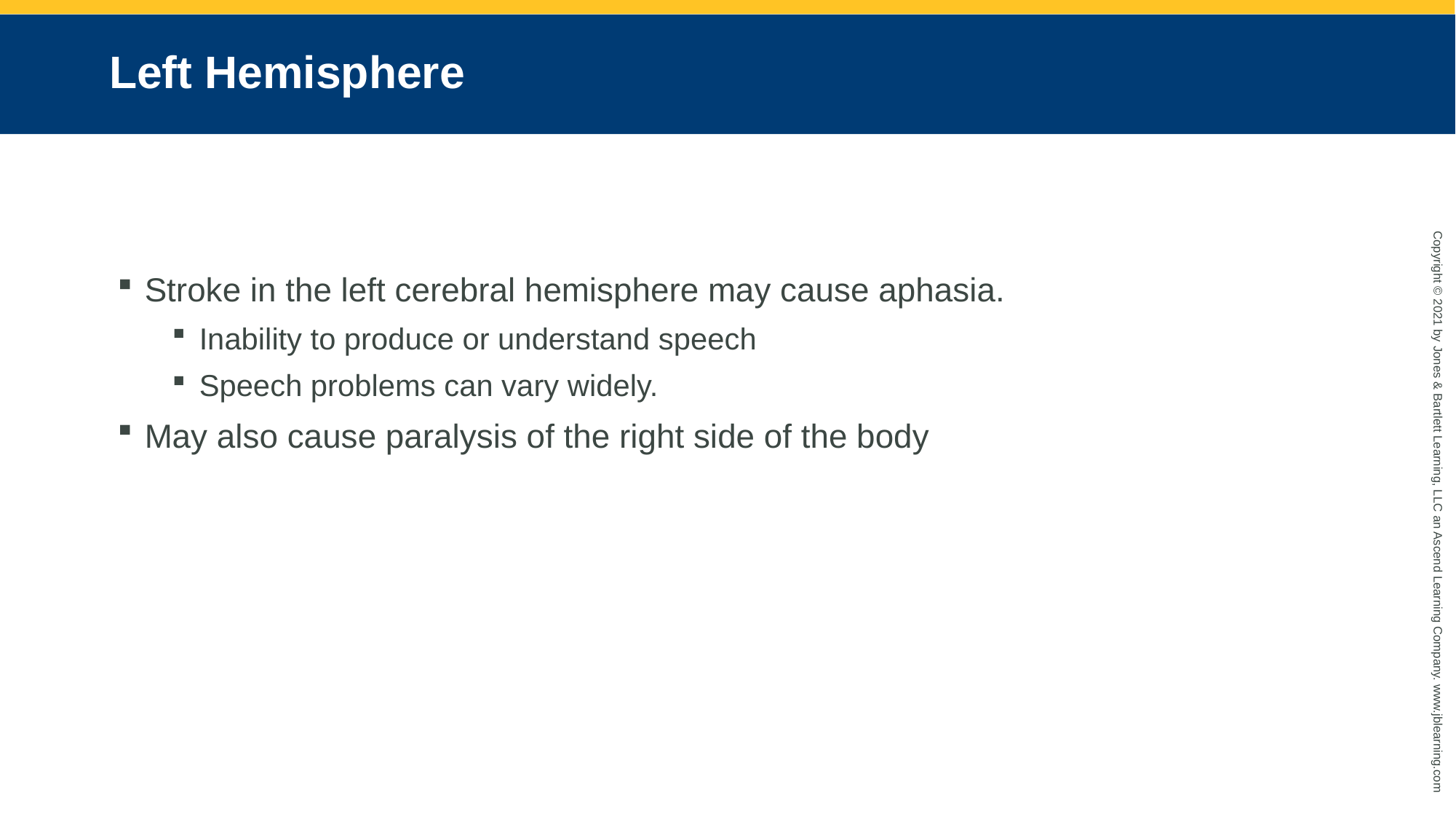

# Left Hemisphere
Stroke in the left cerebral hemisphere may cause aphasia.
Inability to produce or understand speech
Speech problems can vary widely.
May also cause paralysis of the right side of the body